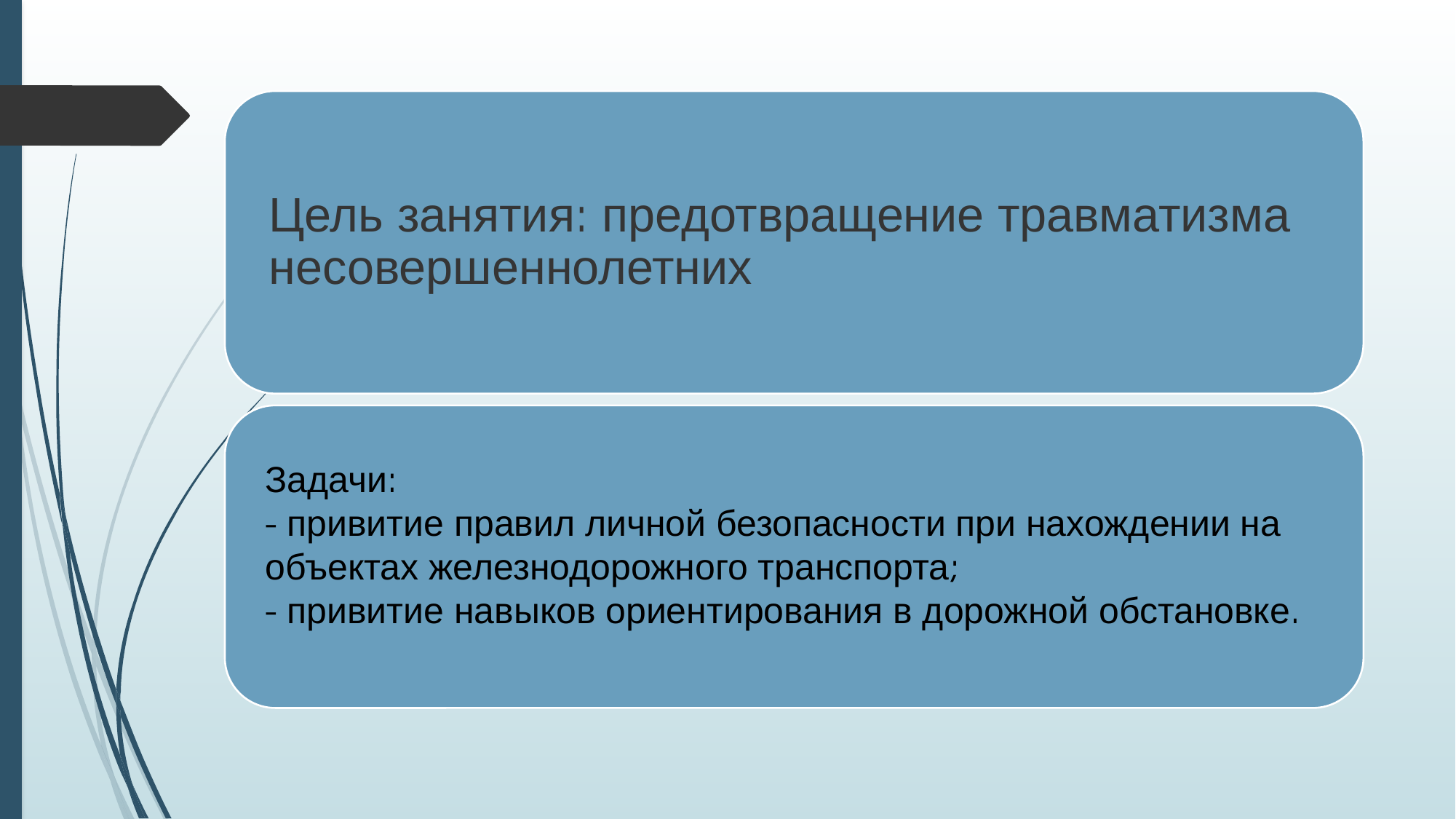

Цель занятия: предотвращение травматизма несовершеннолетних

Задачи:
- привитие правил личной безопасности при нахождении на объектах железнодорожного транспорта;
- привитие навыков ориентирования в дорожной обстановке.